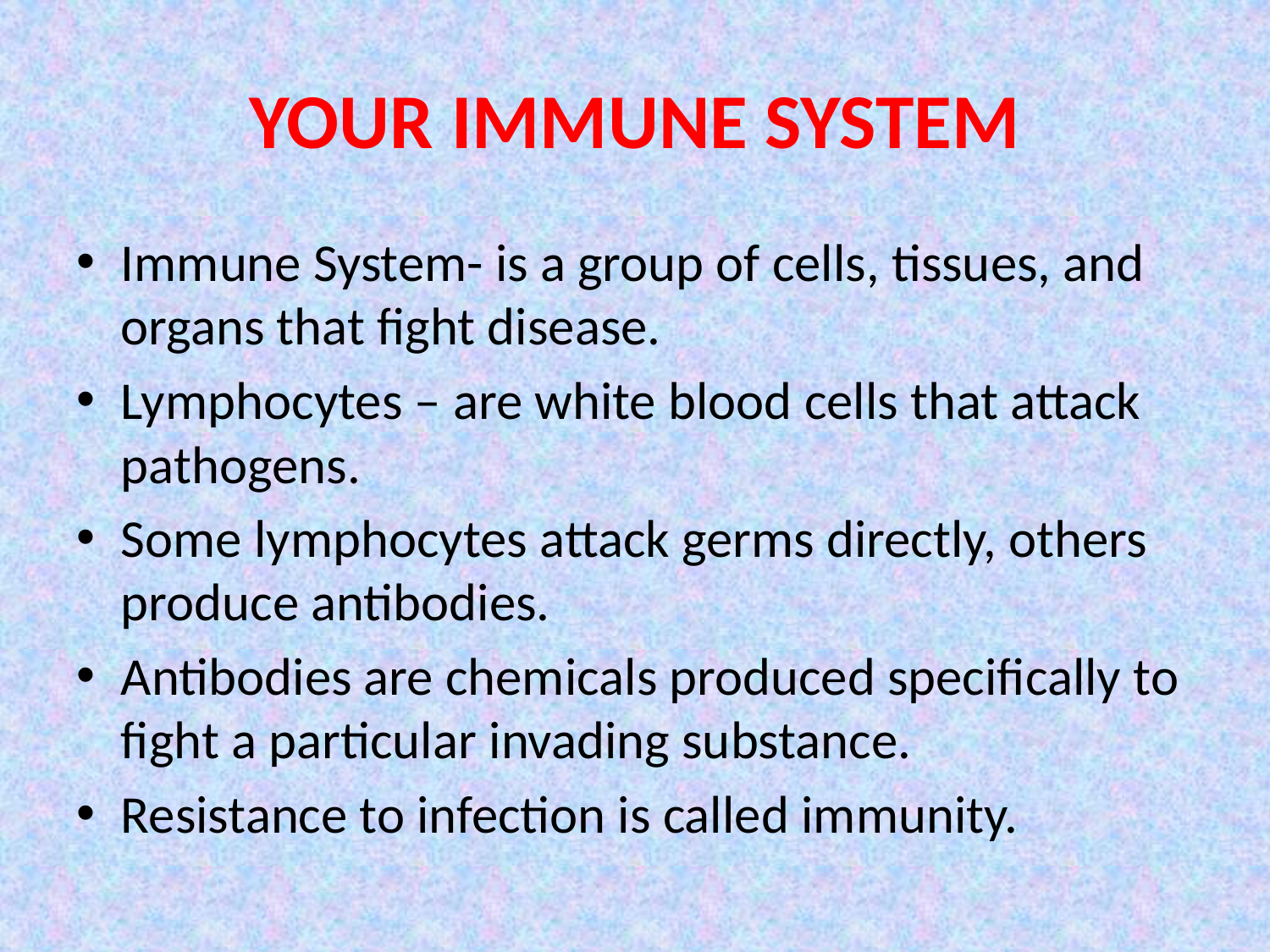

# YOUR IMMUNE SYSTEM
Immune System- is a group of cells, tissues, and organs that fight disease.
Lymphocytes – are white blood cells that attack pathogens.
Some lymphocytes attack germs directly, others produce antibodies.
Antibodies are chemicals produced specifically to fight a particular invading substance.
Resistance to infection is called immunity.